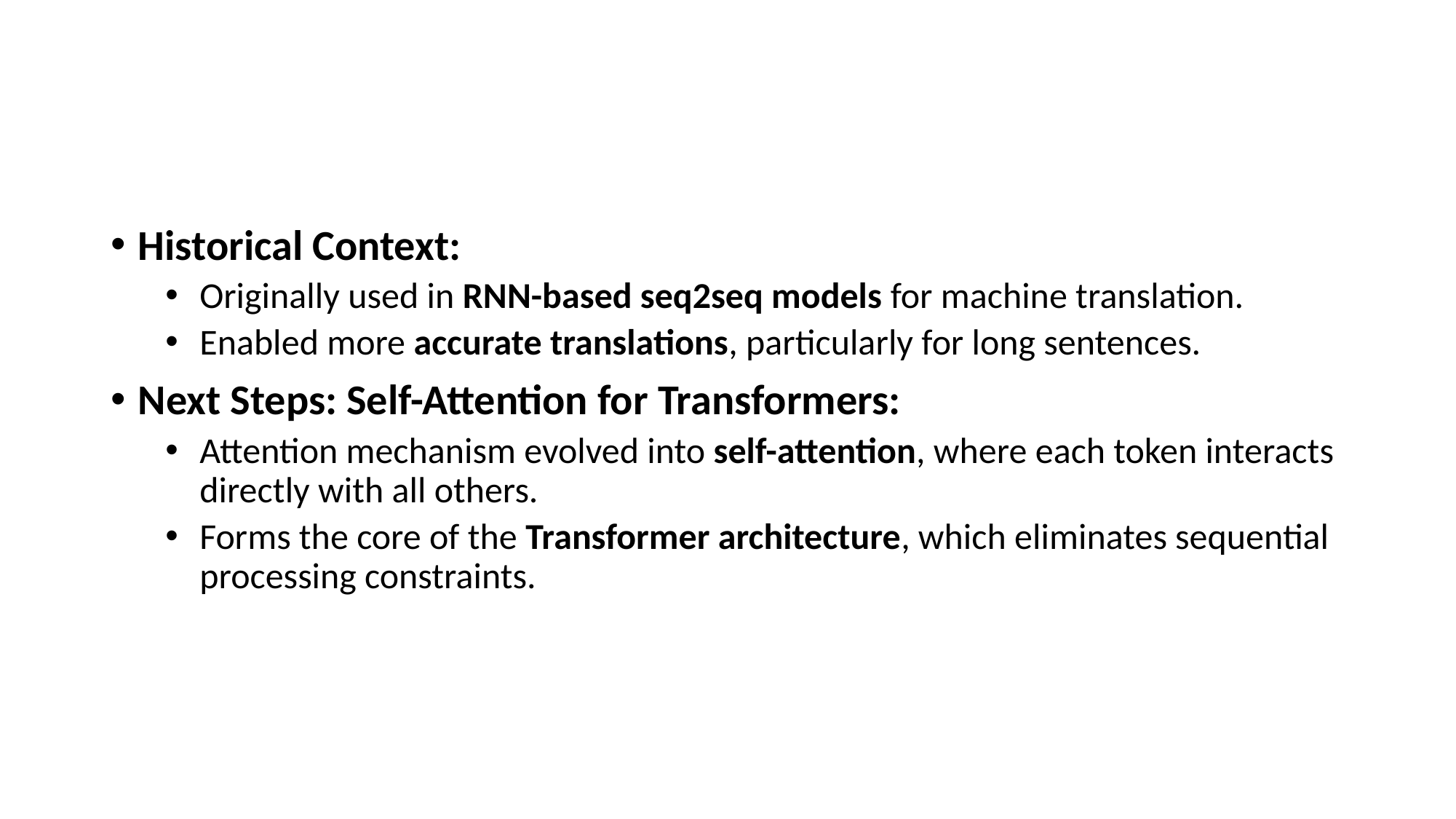

#
Historical Context:
Originally used in RNN-based seq2seq models for machine translation.
Enabled more accurate translations, particularly for long sentences.
Next Steps: Self-Attention for Transformers:
Attention mechanism evolved into self-attention, where each token interacts directly with all others.
Forms the core of the Transformer architecture, which eliminates sequential processing constraints.